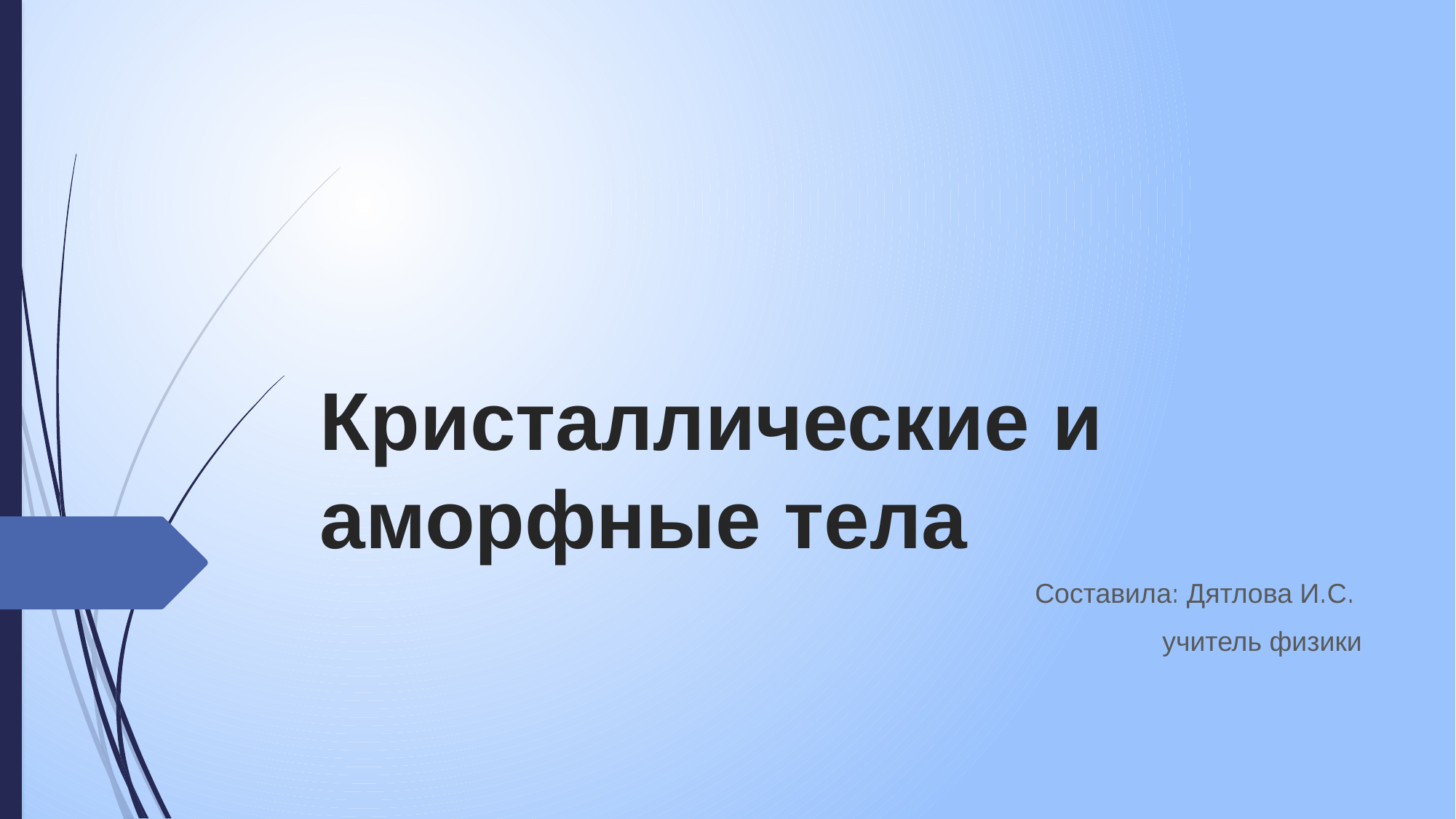

# Кристаллические и аморфные тела
Составила: Дятлова И.С.
учитель физики